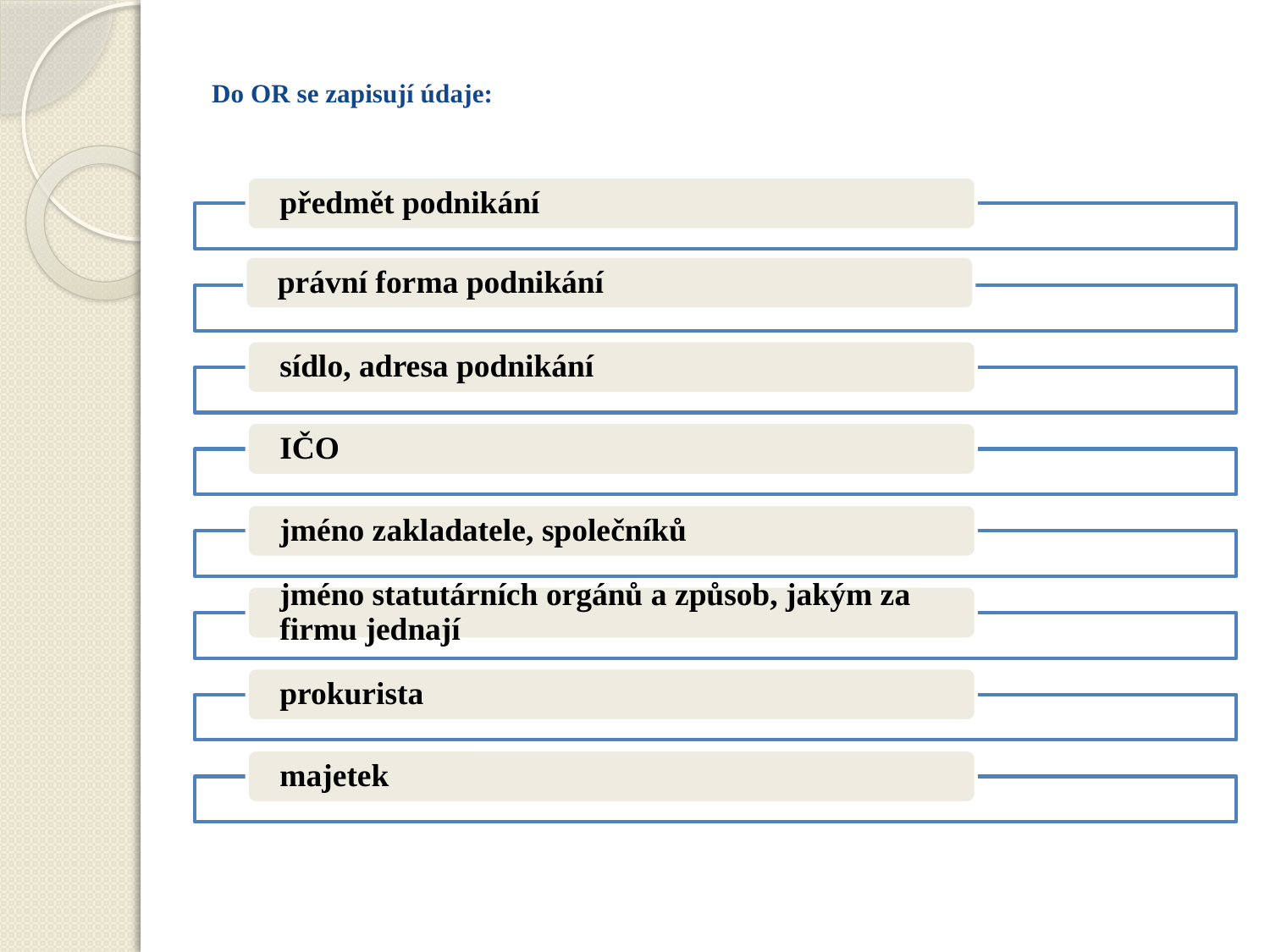

# Do OR se zapisují údaje:
předmět podnikání
právní forma podnikání
sídlo, adresa podnikání
IČO
jméno zakladatele, společníků
jméno statutárních orgánů a způsob, jakým za firmu jednají
prokurista
majetek